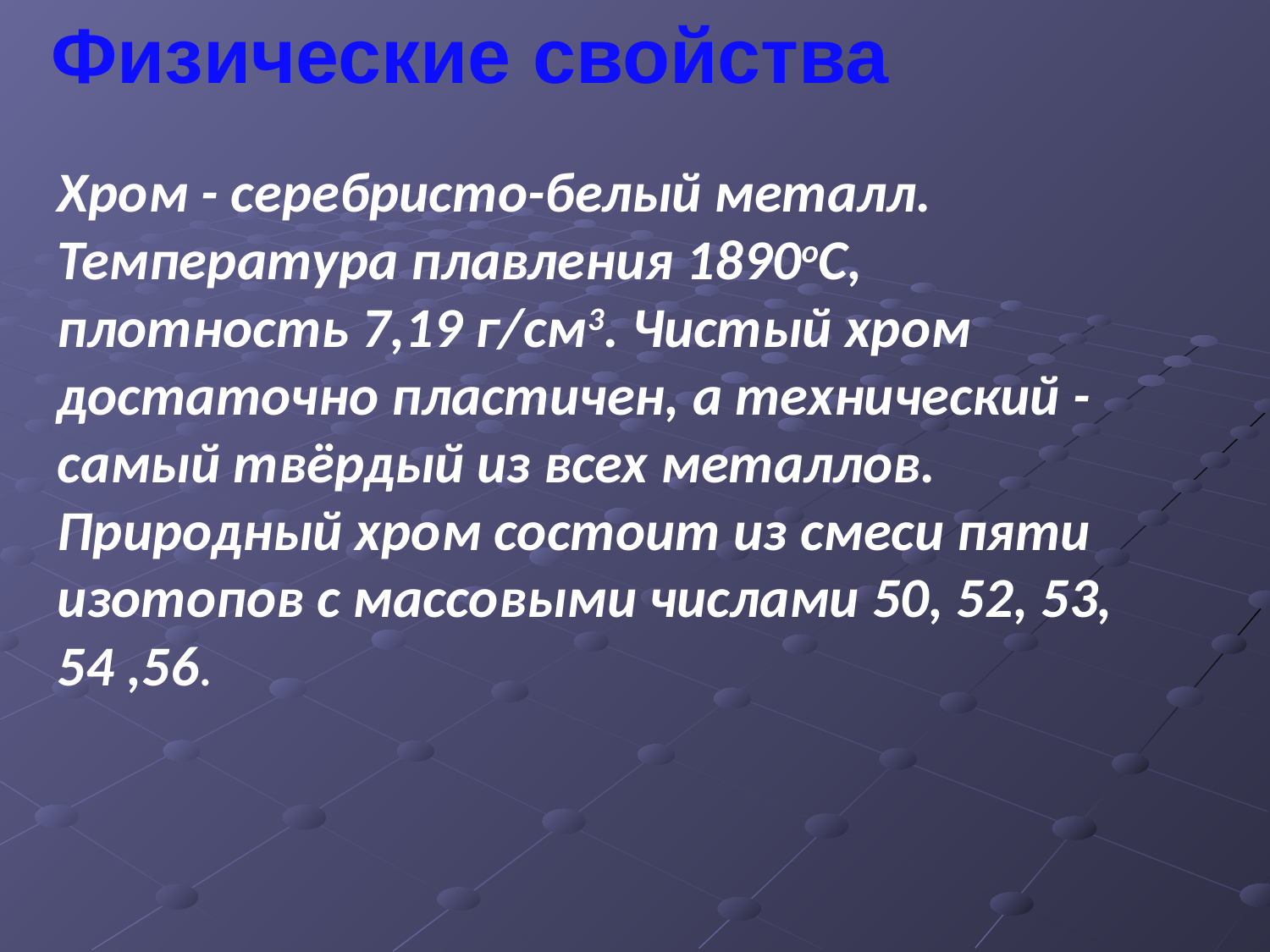

Физические свойства
Хром - серебристо-белый металл. Температура плавления 1890оС, плотность 7,19 г/см3. Чистый хром достаточно пластичен, а технический - самый твёрдый из всех металлов.
Природный хром состоит из смеси пяти изотопов с массовыми числами 50, 52, 53, 54 ,56.